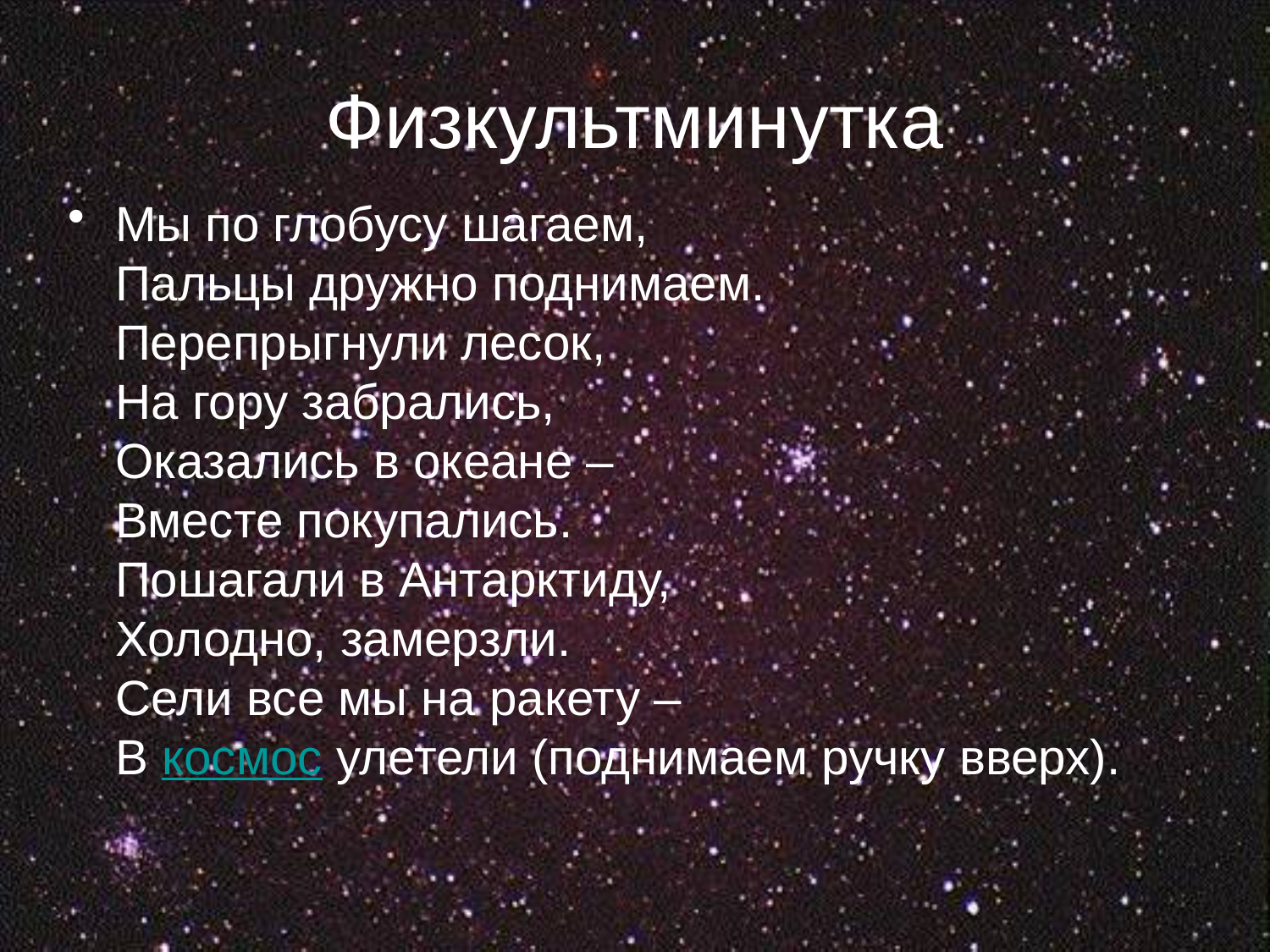

# Физкультминутка
Мы по глобусу шагаем,
Пальцы дружно поднимаем.
Перепрыгнули лесок,
На гору забрались,
Оказались в океане –
Вместе покупались.
Пошагали в Антарктиду,
Холодно, замерзли.
Сели все мы на ракету –
В космос улетели (поднимаем ручку вверх).